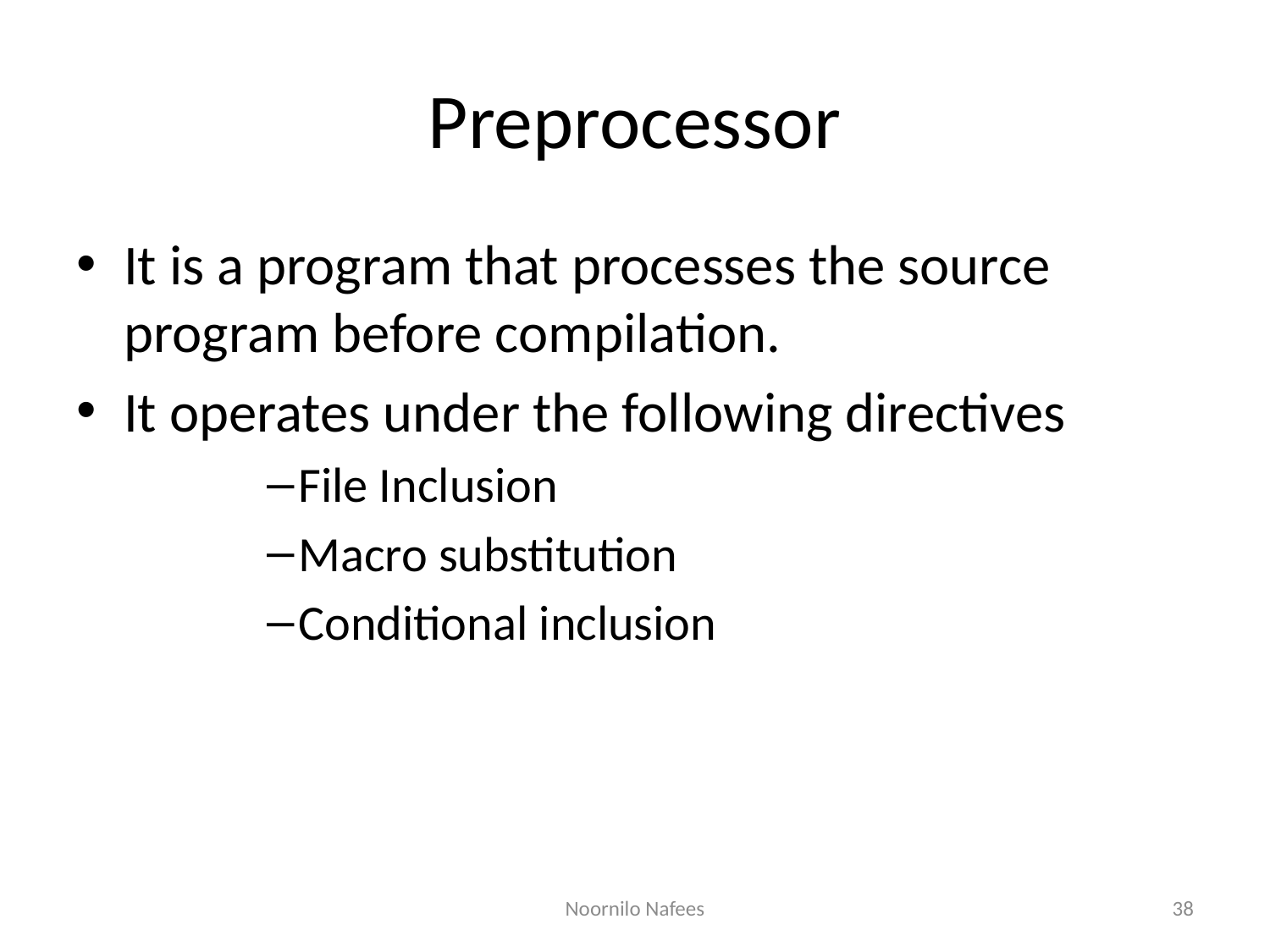

# Preprocessor
It is a program that processes the source program before compilation.
It operates under the following directives
File Inclusion
Macro substitution
Conditional inclusion

Noornilo Nafees
38